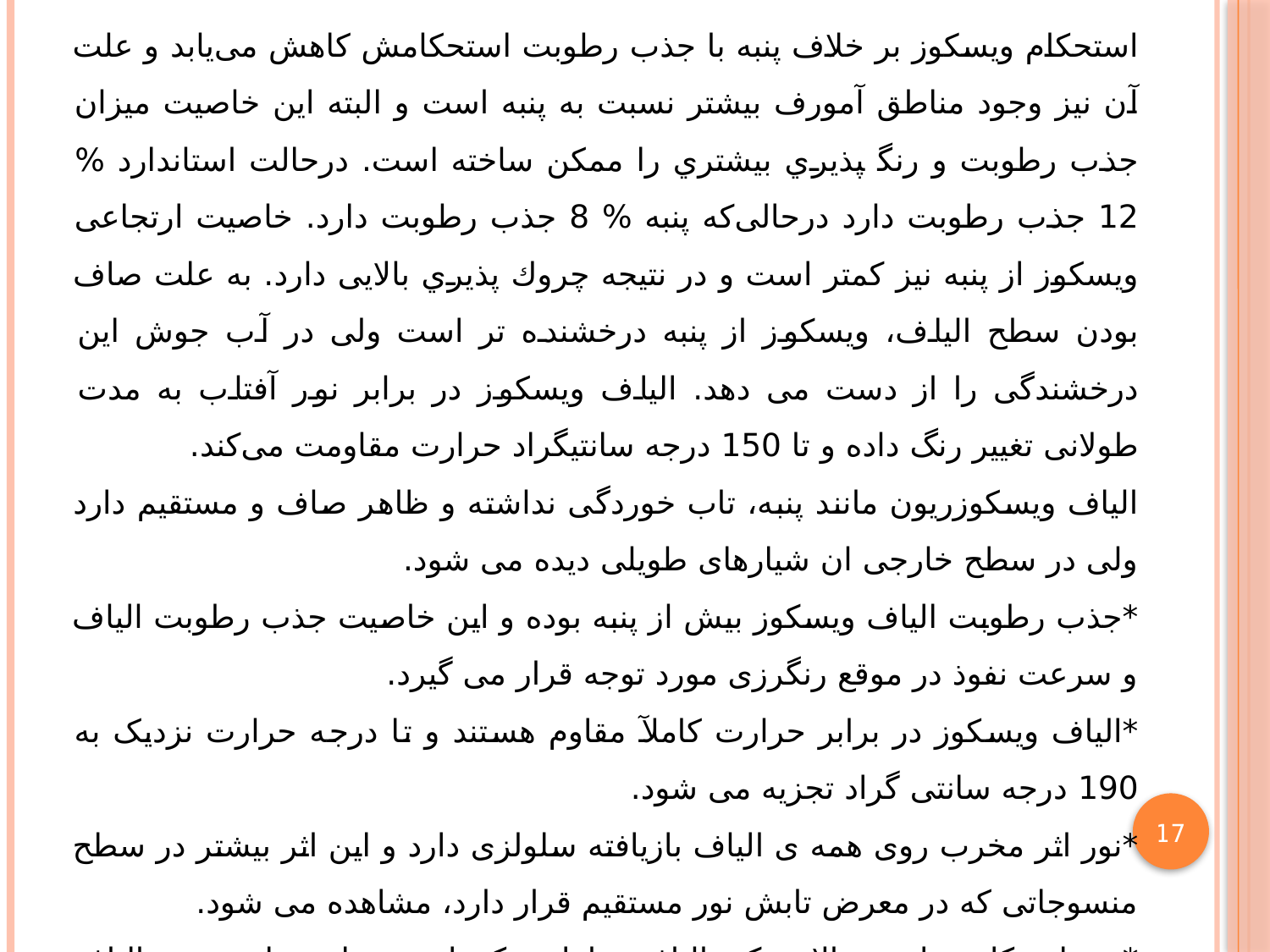

اﺳﺘﺤﮑﺎم ویسکوز ﺑﺮ ﺧﻼف ﭘﻨﺒﻪ ﺑﺎ ﺟﺬب رﻃﻮﺑﺖ اﺳﺘﺤﮑﺎﻣﺶ ﮐﺎﻫﺶ ﻣﯽﯾﺎﺑﺪ و ﻋﻠﺖ آن ﻧﯿﺰ وﺟﻮد ﻣﻨﺎﻃﻖ آﻣﻮرف ﺑﯿﺸﺘﺮ ﻧﺴﺒﺖ ﺑﻪ ﭘﻨﺒﻪ اﺳﺖ و اﻟﺒﺘﻪ اﯾﻦ ﺧﺎﺻﯿﺖ ﻣﯿﺰان ﺟﺬب رﻃﻮﺑﺖ و رﻧﮕ ﭙﺬﯾﺮي ﺑﯿﺸﺘﺮي را ﻣﻤﮑﻦ ﺳﺎﺧﺘﻪ اﺳﺖ. درﺣﺎﻟﺖ اﺳﺘﺎﻧﺪارد % 12 ﺟﺬب رﻃﻮﺑﺖ دارد درﺣﺎﻟﯽﮐﻪ ﭘﻨﺒﻪ % 8 ﺟﺬب رﻃﻮﺑﺖ دارد. ﺧﺎﺻﯿﺖ ارﺗﺠﺎﻋﯽ وﯾﺴﮑﻮز از ﭘﻨﺒﻪ ﻧﯿﺰ ﮐﻤﺘﺮ اﺳﺖ و در ﻧﺘﯿﺠﻪ ﭼﺮوك ﭘﺬﯾﺮي ﺑﺎﻻﯾﯽ دارد. ﺑﻪ ﻋﻠﺖ ﺻﺎف ﺑﻮدن ﺳﻄﺢ اﻟﯿﺎف، وﯾﺴﮑﻮز از ﭘﻨﺒﻪ درﺧﺸﻨﺪه ﺗﺮ اﺳﺖ وﻟﯽ در آب ﺟﻮش اﯾﻦ درﺧﺸﻨﺪﮔﯽ را از دﺳﺖ ﻣﯽ دﻫﺪ. اﻟﯿﺎف وﯾﺴﮑﻮز در ﺑﺮاﺑﺮ ﻧﻮر آﻓﺘﺎب ﺑﻪ ﻣﺪت ﻃﻮﻻﻧﯽ ﺗﻐﯿﯿﺮ رﻧﮓ داده و ﺗﺎ 150 درﺟﻪ ﺳﺎﻧﺘﯿﮕﺮاد ﺣﺮارت ﻣﻘﺎوﻣﺖ ﻣﯽﮐﻨﺪ.
الیاف ویسکوزریون مانند پنبه، تاب خوردگی نداشته و ظاهر صاف و مستقیم دارد ولی در سطح خارجی ان شیارهای طویلی دیده می شود.
*جذب رطوبت الیاف ویسکوز بیش از پنبه بوده و این خاصیت جذب رطوبت الیاف و سرعت نفوذ در موقع رنگرزی مورد توجه قرار می گیرد.
*الیاف ویسکوز در برابر حرارت کاملآ مقاوم هستند و تا درجه حرارت نزدیک به 190 درجه سانتی گراد تجزیه می شود.
*نور اثر مخرب روی همه ی الیاف بازیافته سلولزی دارد و این اثر بیشتر در سطح منسوجاتی که در معرض تابش نور مستقیم قرار دارد، مشاهده می شود.
*به طور کلی خاصیت الاستیکی الیاف سلولزی کم است و این خاصیت در الیاف ویسکوزریون بسیار کمتر بوده و حتی از الیاف پنبه هم خاصیت ارتجاعی کمتری دارد.

17